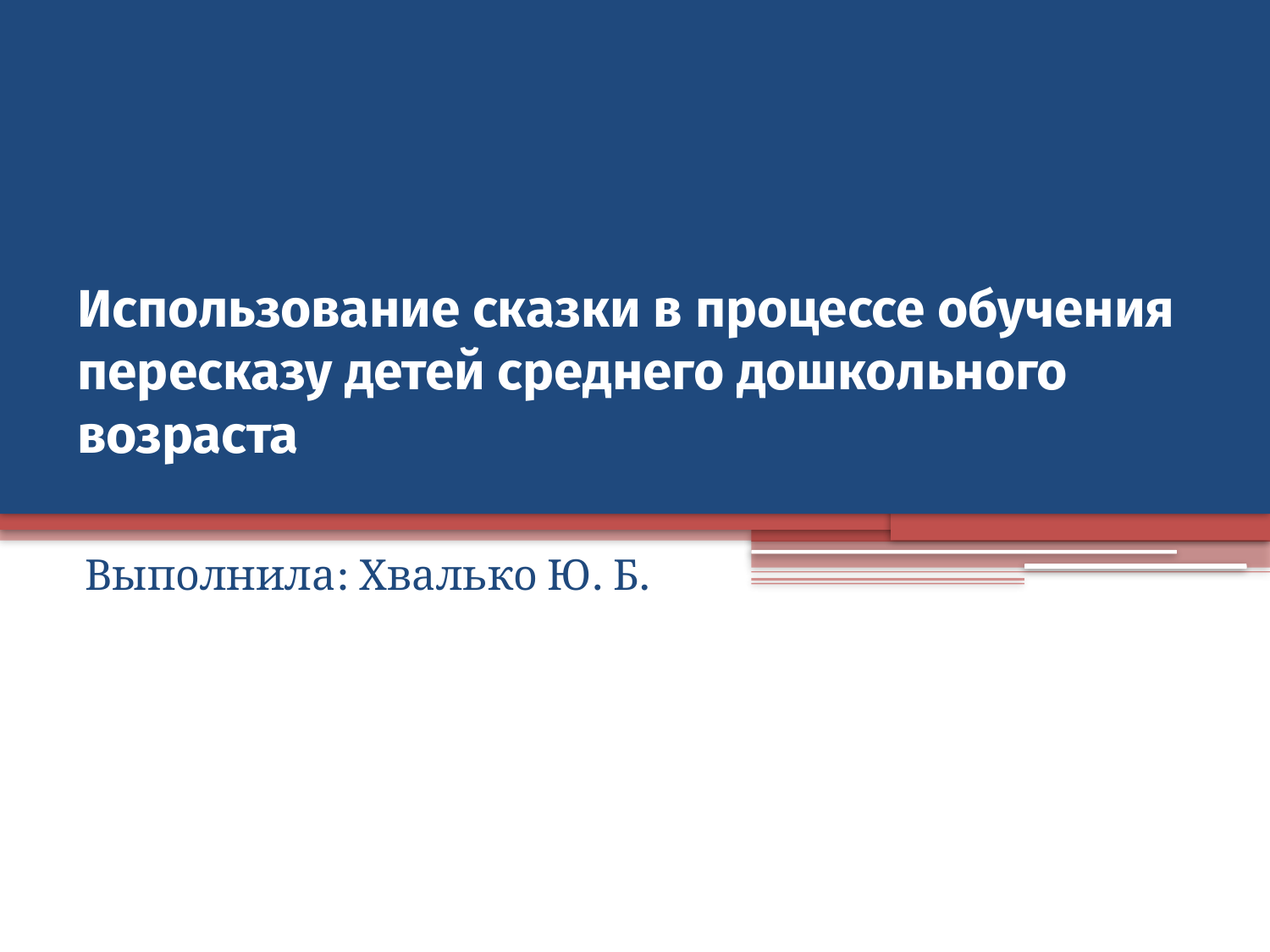

# Использование сказки в процессе обучения пересказу детей среднего дошкольного возраста
Выполнила: Хвалько Ю. Б.